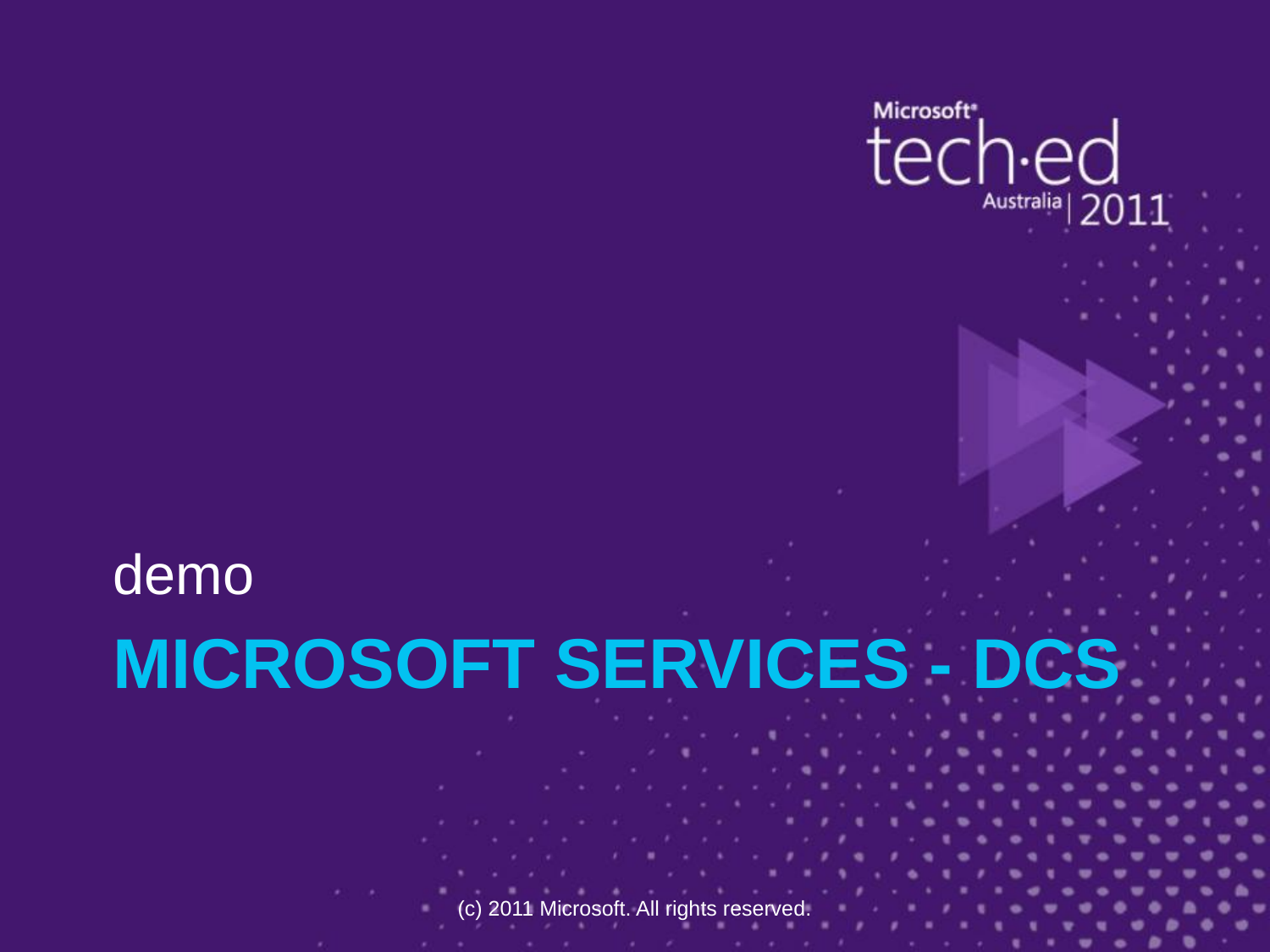

demo
# Microsoft Services - DCS
(c) 2011 Microsoft. All rights reserved.